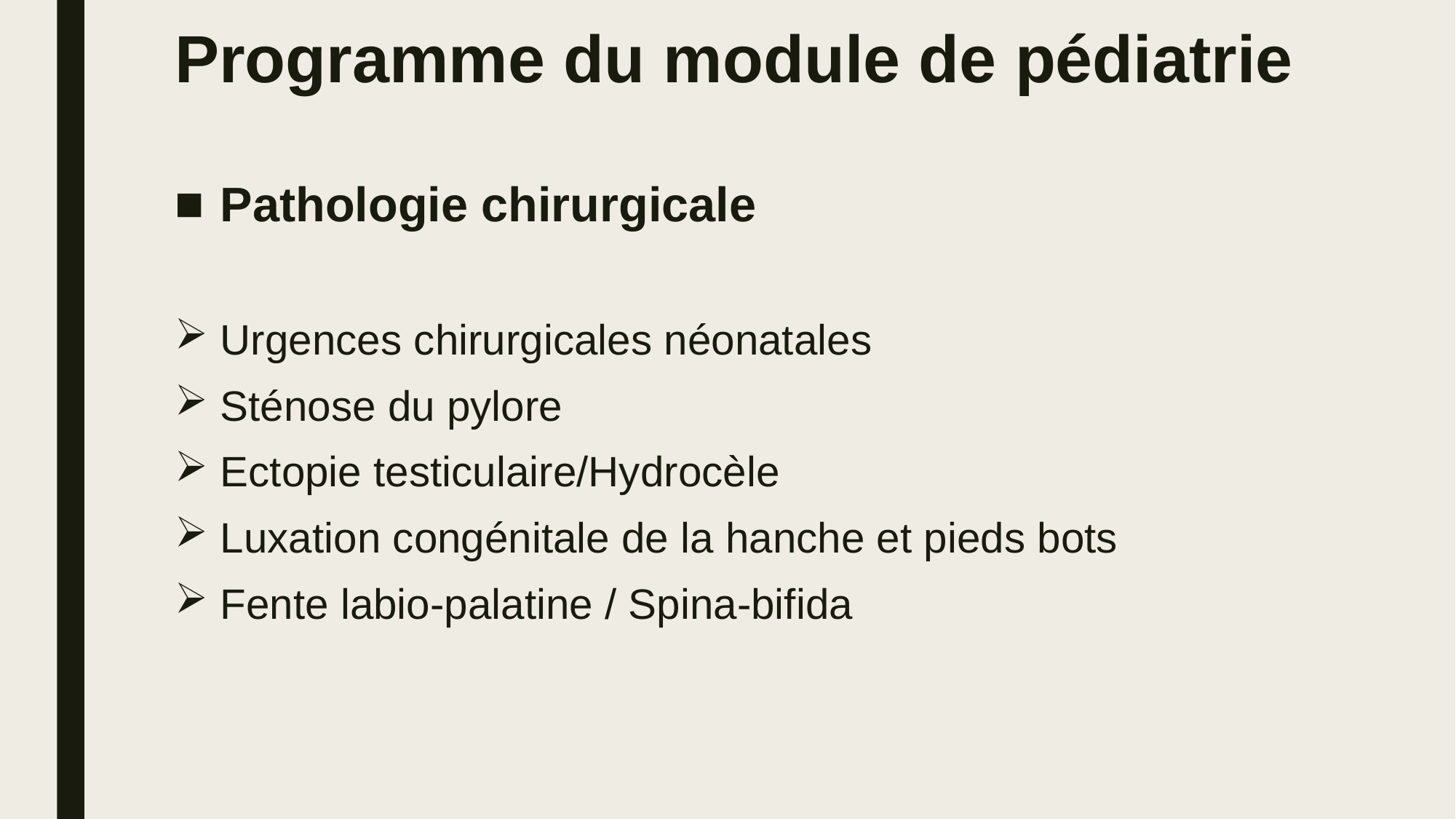

# Programme du module de pédiatrie
Pathologie chirurgicale

Urgences chirurgicales néonatales
Sténose du pylore
Ectopie testiculaire/Hydrocèle
Luxation congénitale de la hanche et pieds bots
Fente labio-palatine / Spina-bifida